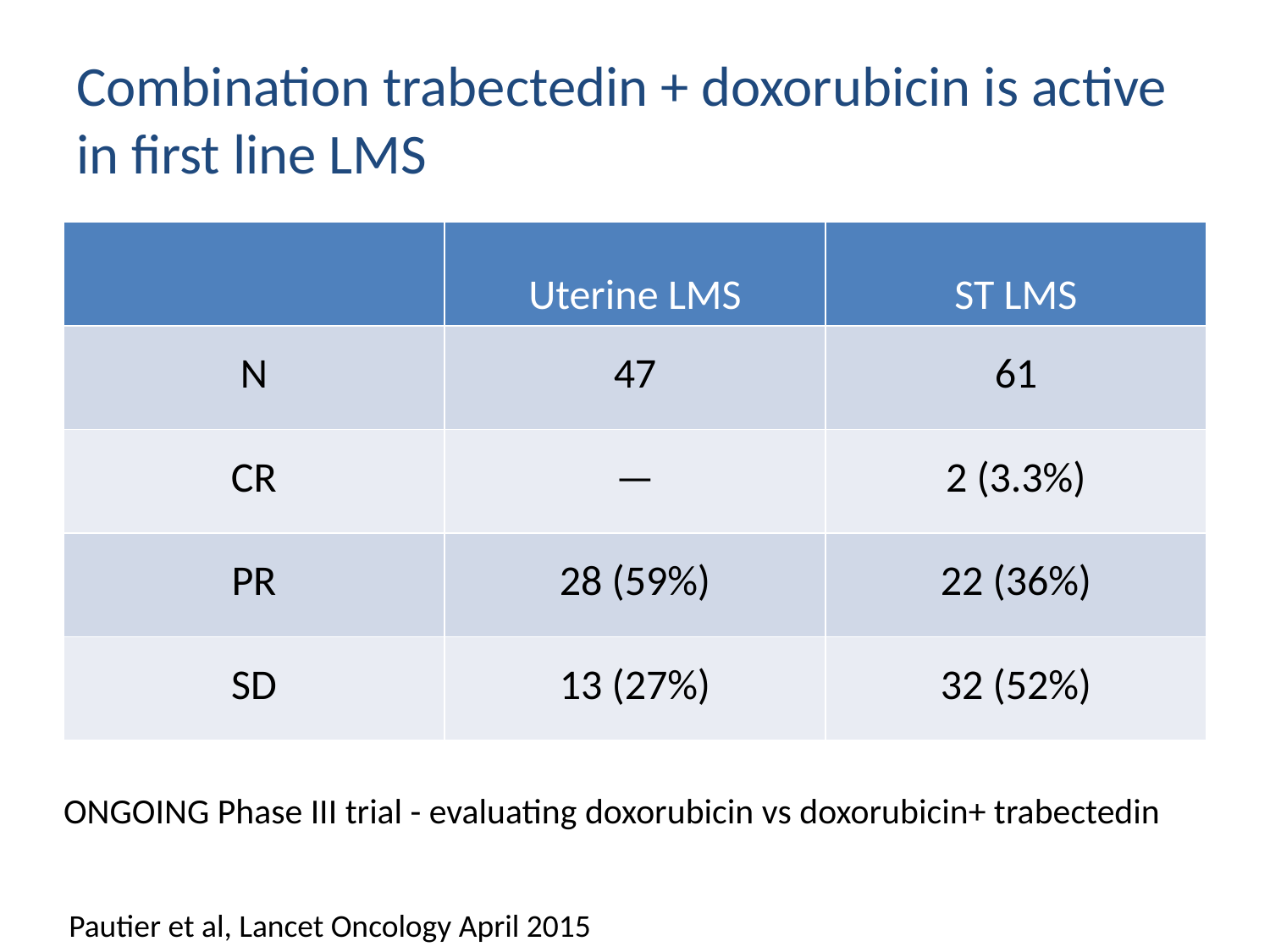

# Combination trabectedin + doxorubicin is active in first line LMS
|  | Uterine LMS | ST LMS |
| --- | --- | --- |
| N | 47 | 61 |
| CR | — | 2 (3.3%) |
| PR | 28 (59%) | 22 (36%) |
| SD | 13 (27%) | 32 (52%) |
ONGOING Phase III trial - evaluating doxorubicin vs doxorubicin+ trabectedin
Pautier et al, Lancet Oncology April 2015